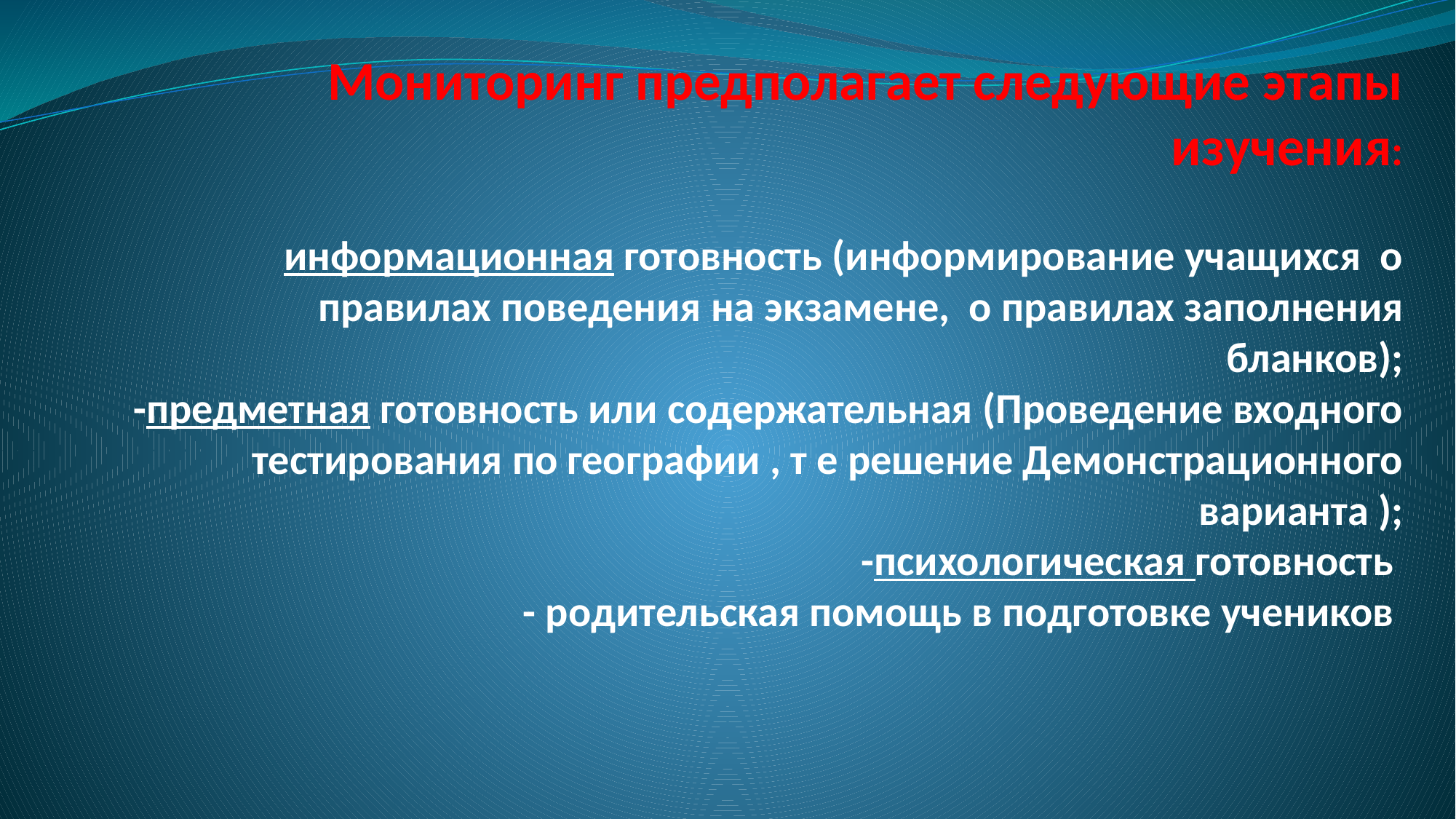

# Мониторинг предполагает следующие этапы изучения: информационная готовность (информирование учащихся  о правилах поведения на экзамене,  о правилах заполнения бланков); -предметная готовность или содержательная (Проведение входного тестирования по географии , т е решение Демонстрационного варианта ); -психологическая готовность - родительская помощь в подготовке учеников